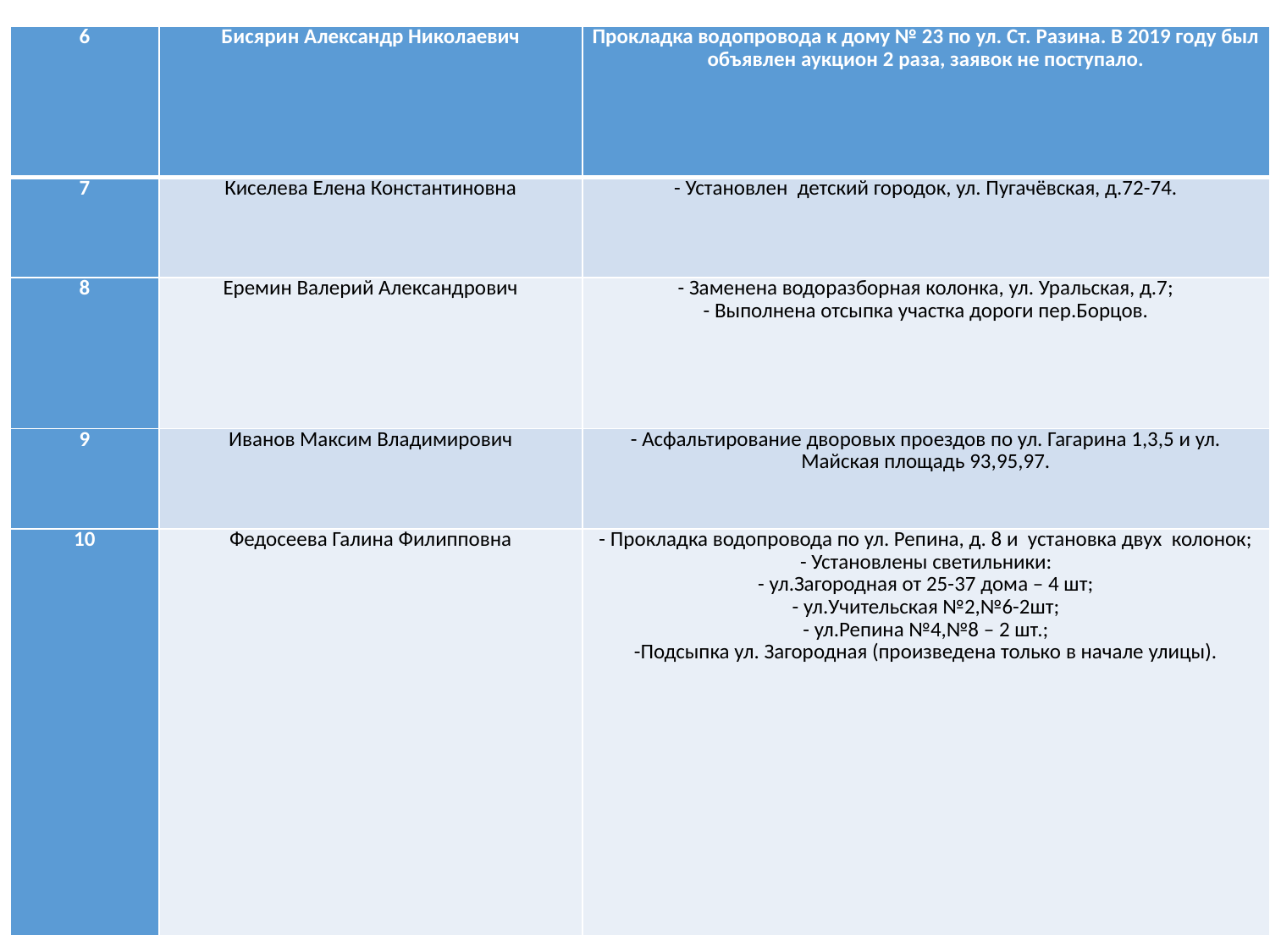

| 6 | Бисярин Александр Николаевич | Прокладка водопровода к дому № 23 по ул. Ст. Разина. В 2019 году был объявлен аукцион 2 раза, заявок не поступало. |
| --- | --- | --- |
| 7 | Киселева Елена Константиновна | - Установлен детский городок, ул. Пугачёвская, д.72-74. |
| 8 | Еремин Валерий Александрович | - Заменена водоразборная колонка, ул. Уральская, д.7; - Выполнена отсыпка участка дороги пер.Борцов. |
| 9 | Иванов Максим Владимирович | - Асфальтирование дворовых проездов по ул. Гагарина 1,3,5 и ул. Майская площадь 93,95,97. |
| 10 | Федосеева Галина Филипповна | - Прокладка водопровода по ул. Репина, д. 8 и установка двух колонок; - Установлены светильники: - ул.Загородная от 25-37 дома – 4 шт; - ул.Учительская №2,№6-2шт; - ул.Репина №4,№8 – 2 шт.; -Подсыпка ул. Загородная (произведена только в начале улицы). |